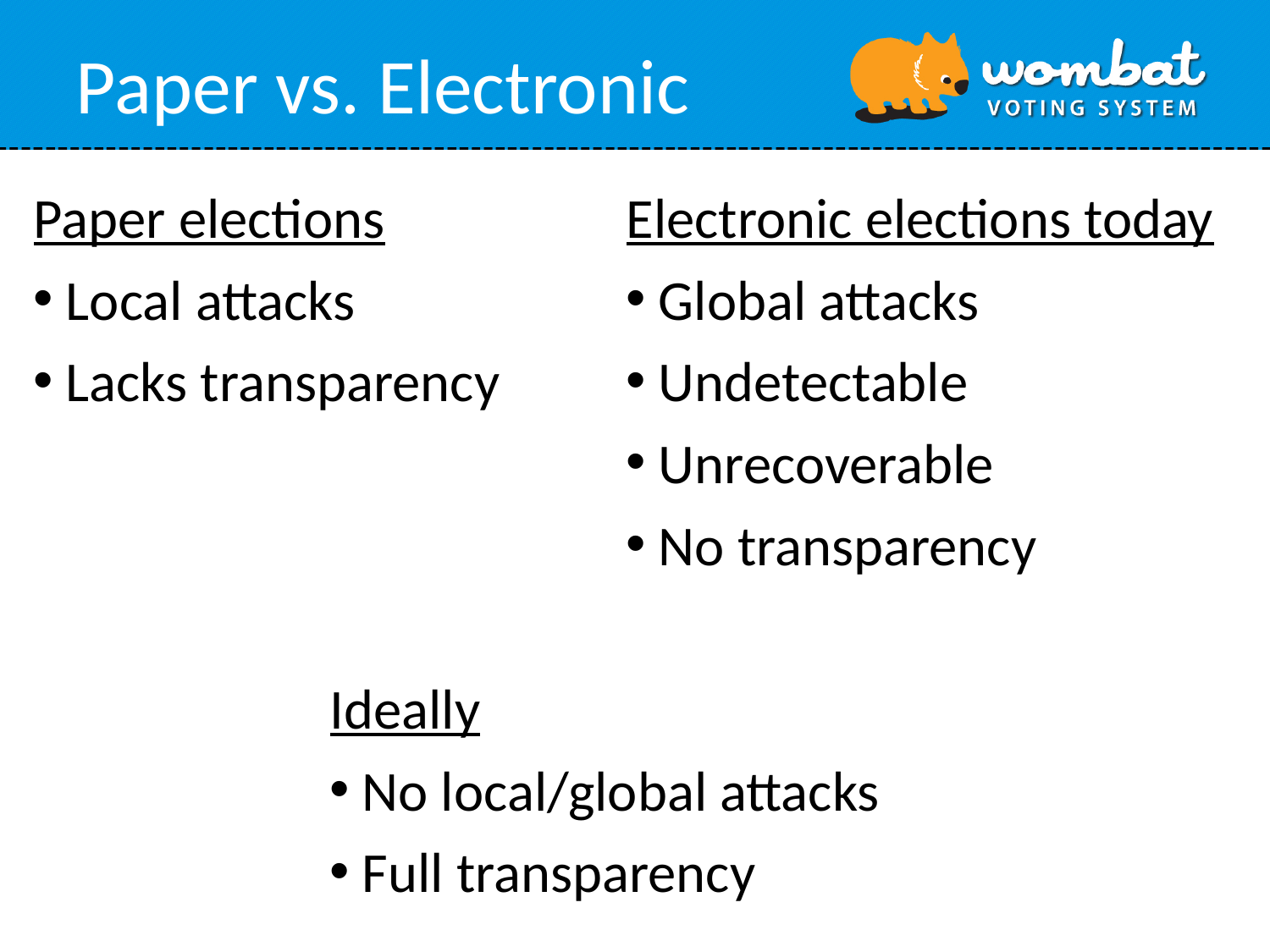

Paper vs. Electronic
Paper elections
 Local attacks
 Lacks transparency

Electronic elections today
 Global attacks
 Undetectable
 Unrecoverable
 No transparency

Ideally
 No local/global attacks
 Full transparency